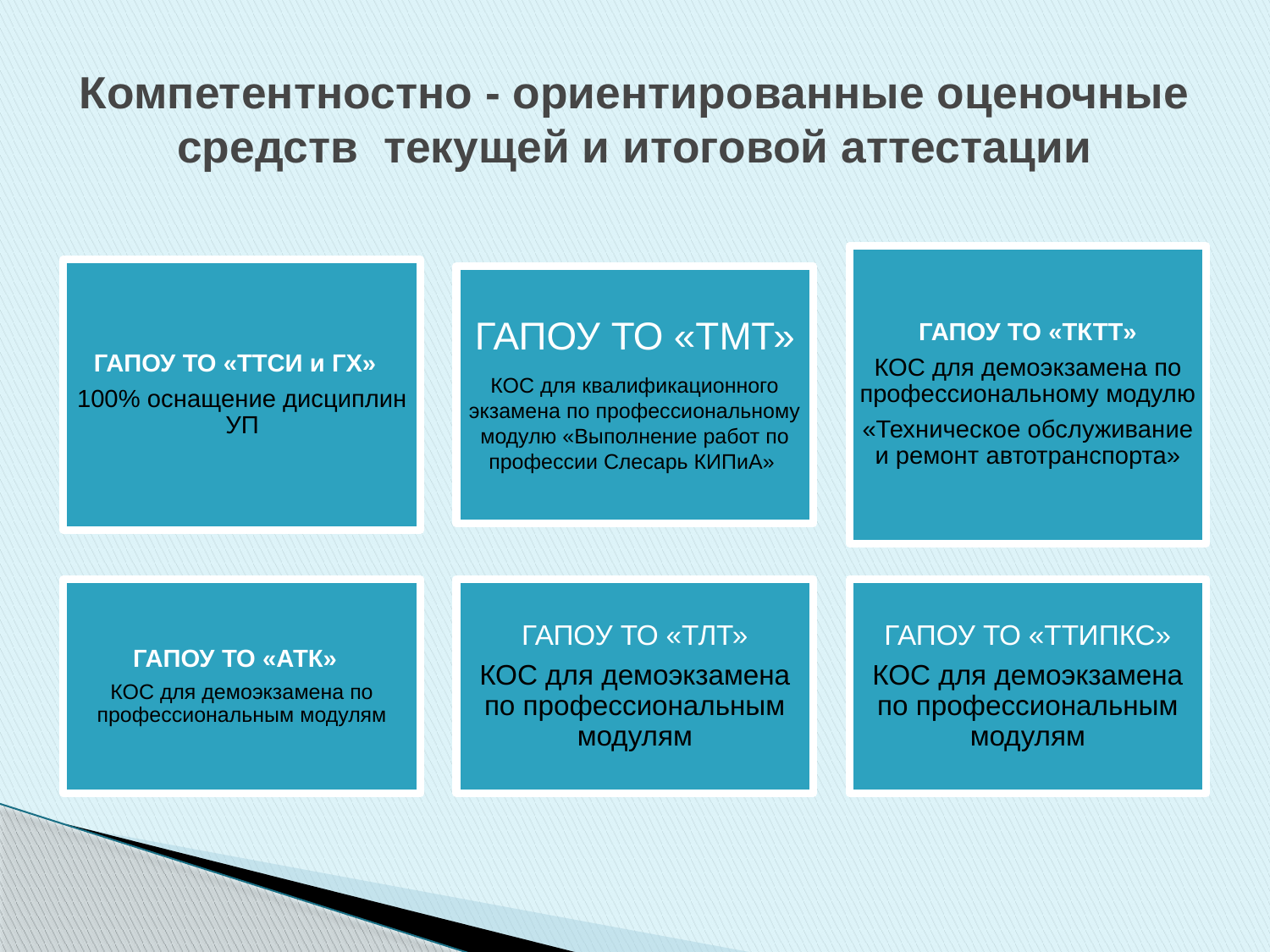

# Компетентностно - ориентированные оценочные средств  текущей и итоговой аттестации
ГАПОУ ТО «ТТСИ и ГХ»
100% оснащение дисциплин УП
ГАПОУ ТО «ТМТ»
КОС для квалификационного экзамена по профессиональному модулю «Выполнение работ по профессии Слесарь КИПиА»
ГАПОУ ТО «ТКТТ»
КОС для демоэкзамена по профессиональному модулю
«Техническое обслуживание и ремонт автотранспорта»
ГАПОУ ТО «АТК»
КОС для демоэкзамена по профессиональным модулям
ГАПОУ ТО «ТЛТ»
КОС для демоэкзамена по профессиональным модулям
ГАПОУ ТО «ТТИПКС»
КОС для демоэкзамена по профессиональным модулям